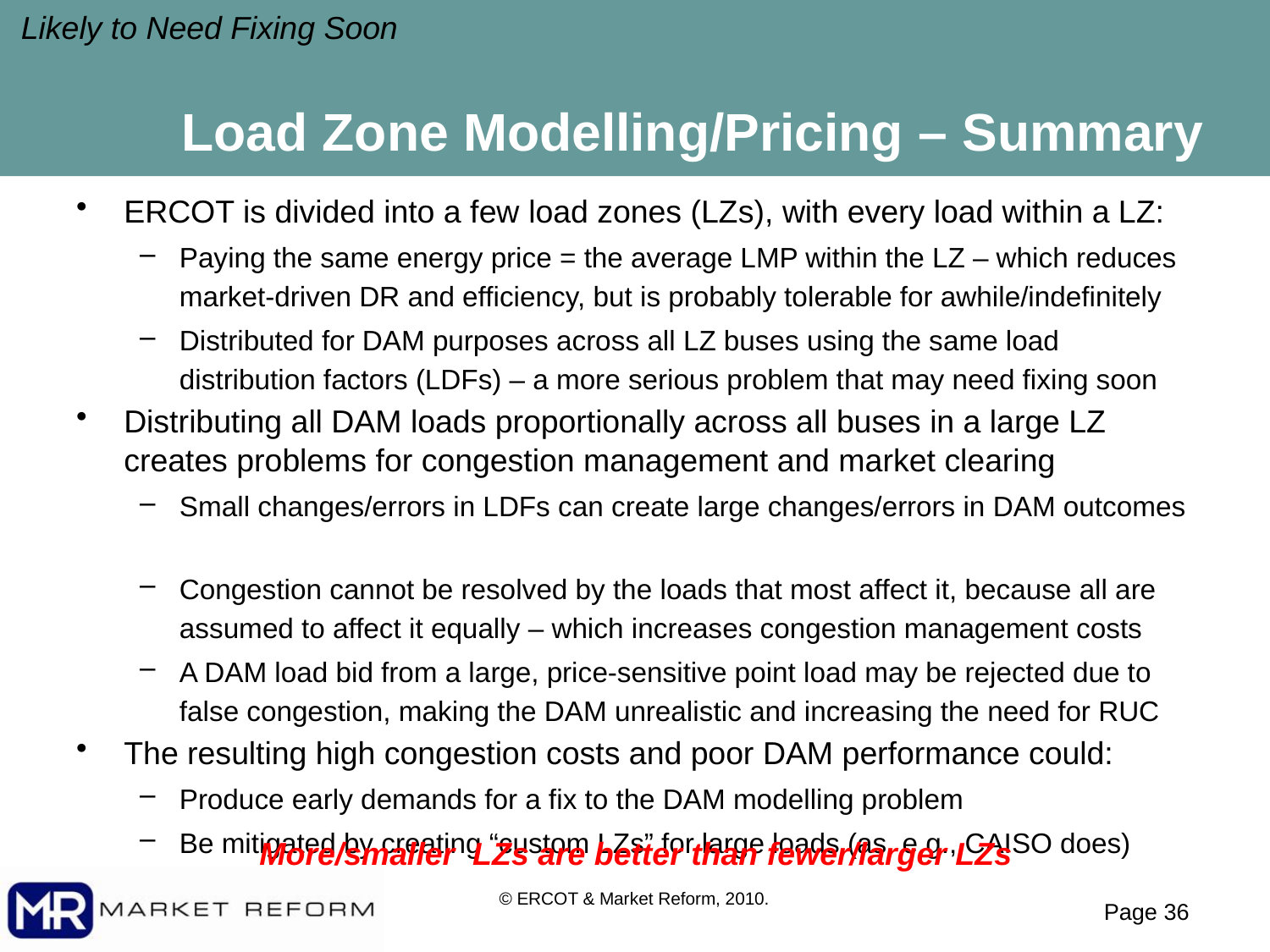

Likely to Need Fixing Soon
# Load Zone Modelling/Pricing – Summary
ERCOT is divided into a few load zones (LZs), with every load within a LZ:
Paying the same energy price = the average LMP within the LZ – which reduces market-driven DR and efficiency, but is probably tolerable for awhile/indefinitely
Distributed for DAM purposes across all LZ buses using the same load distribution factors (LDFs) – a more serious problem that may need fixing soon
Distributing all DAM loads proportionally across all buses in a large LZ creates problems for congestion management and market clearing
Small changes/errors in LDFs can create large changes/errors in DAM outcomes
Congestion cannot be resolved by the loads that most affect it, because all are assumed to affect it equally – which increases congestion management costs
A DAM load bid from a large, price-sensitive point load may be rejected due to false congestion, making the DAM unrealistic and increasing the need for RUC
The resulting high congestion costs and poor DAM performance could:
Produce early demands for a fix to the DAM modelling problem
Be mitigated by creating “custom LZs” for large loads (as, e.g., CAISO does)
More/smaller  LZs are better than fewer/larger LZs
© ERCOT & Market Reform, 2010.
Page 36